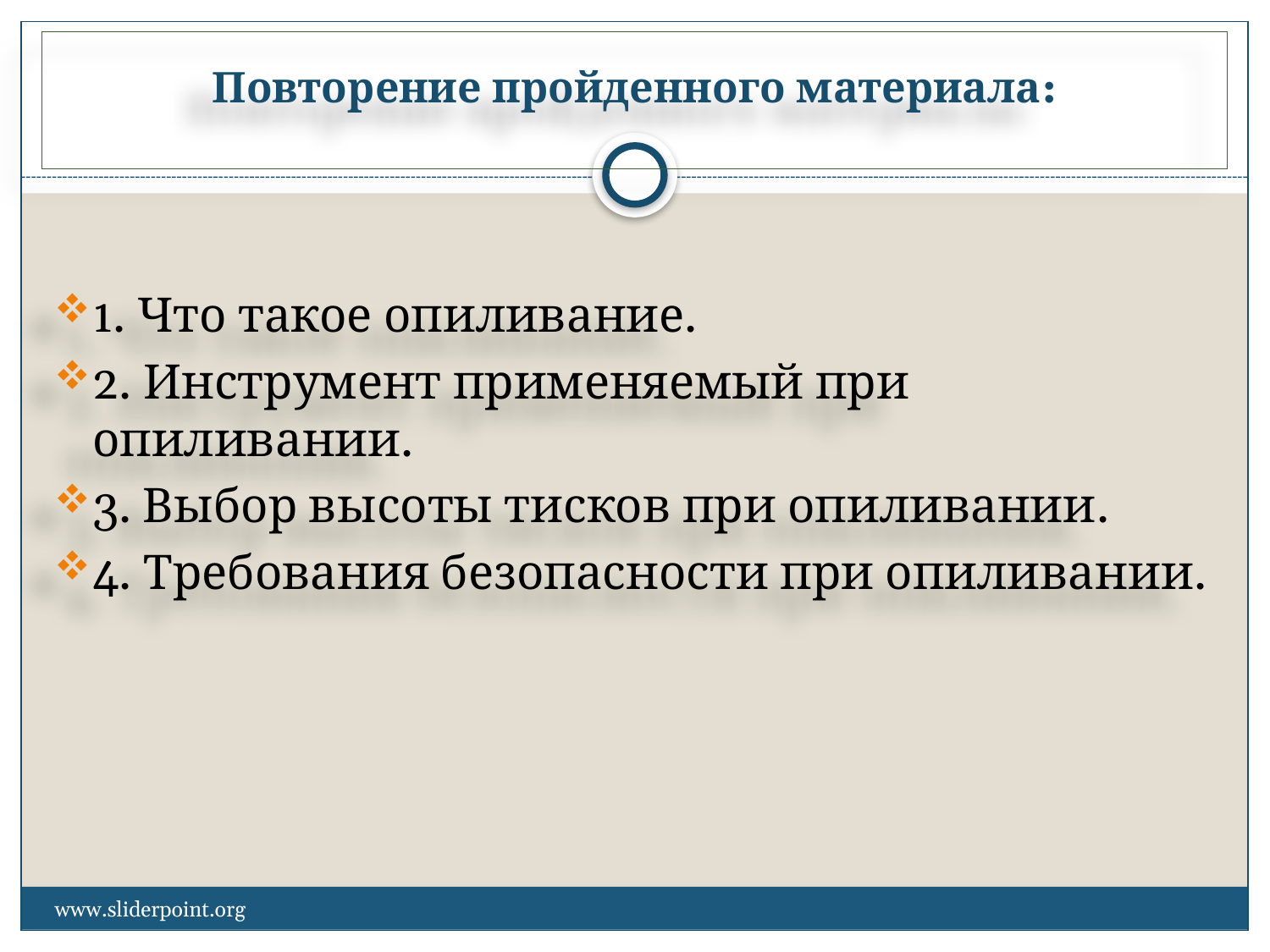

# Повторение пройденного материала:

1. Что такое опиливание.
2. Инструмент применяемый при опиливании.
3. Выбор высоты тисков при опиливании.
4. Требования безопасности при опиливании.
www.sliderpoint.org